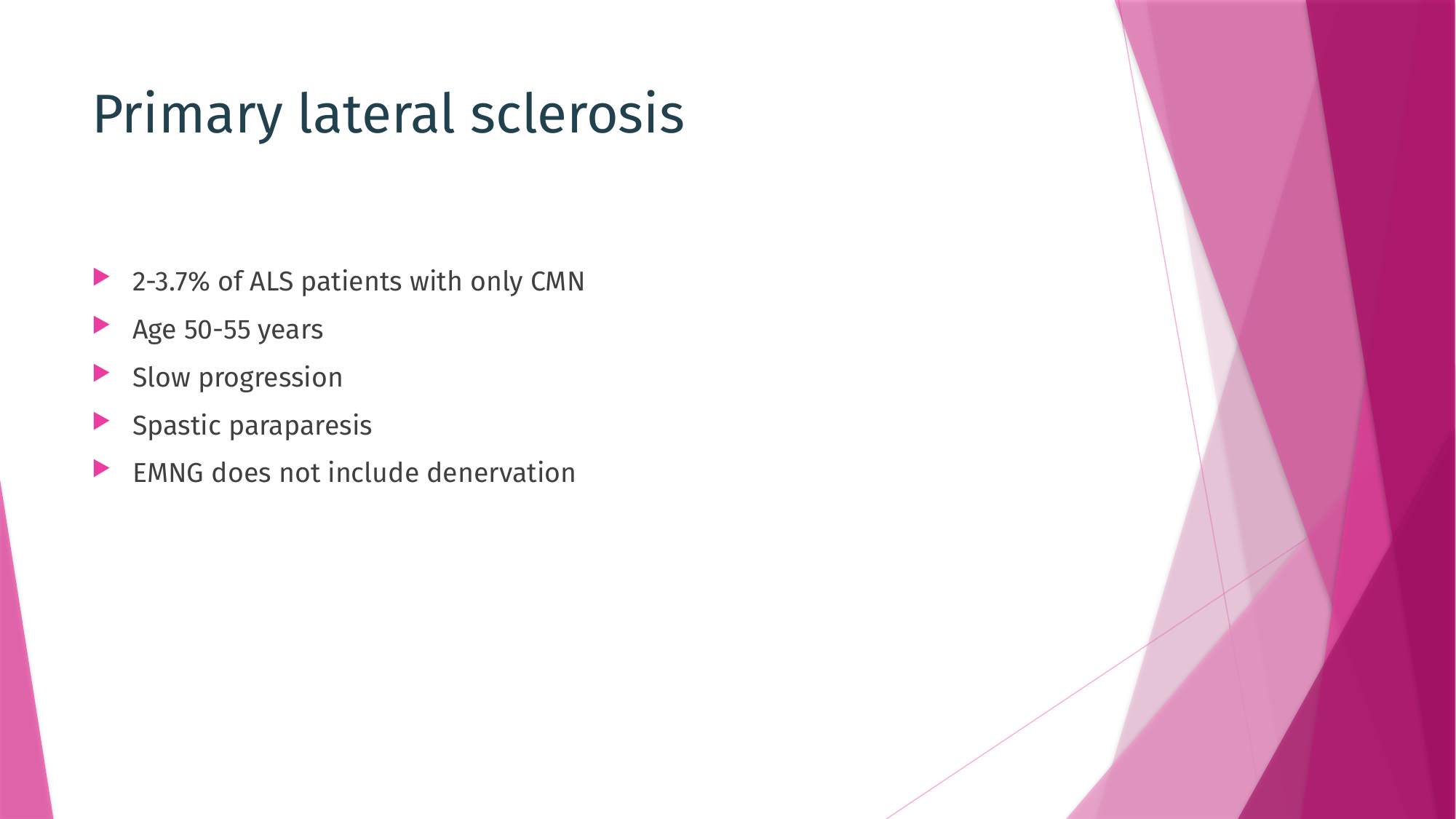

# Primary lateral sclerosis
2-3.7% of ALS patients with only CMN
Age 50-55 years
Slow progression
Spastic paraparesis
EMNG does not include denervation